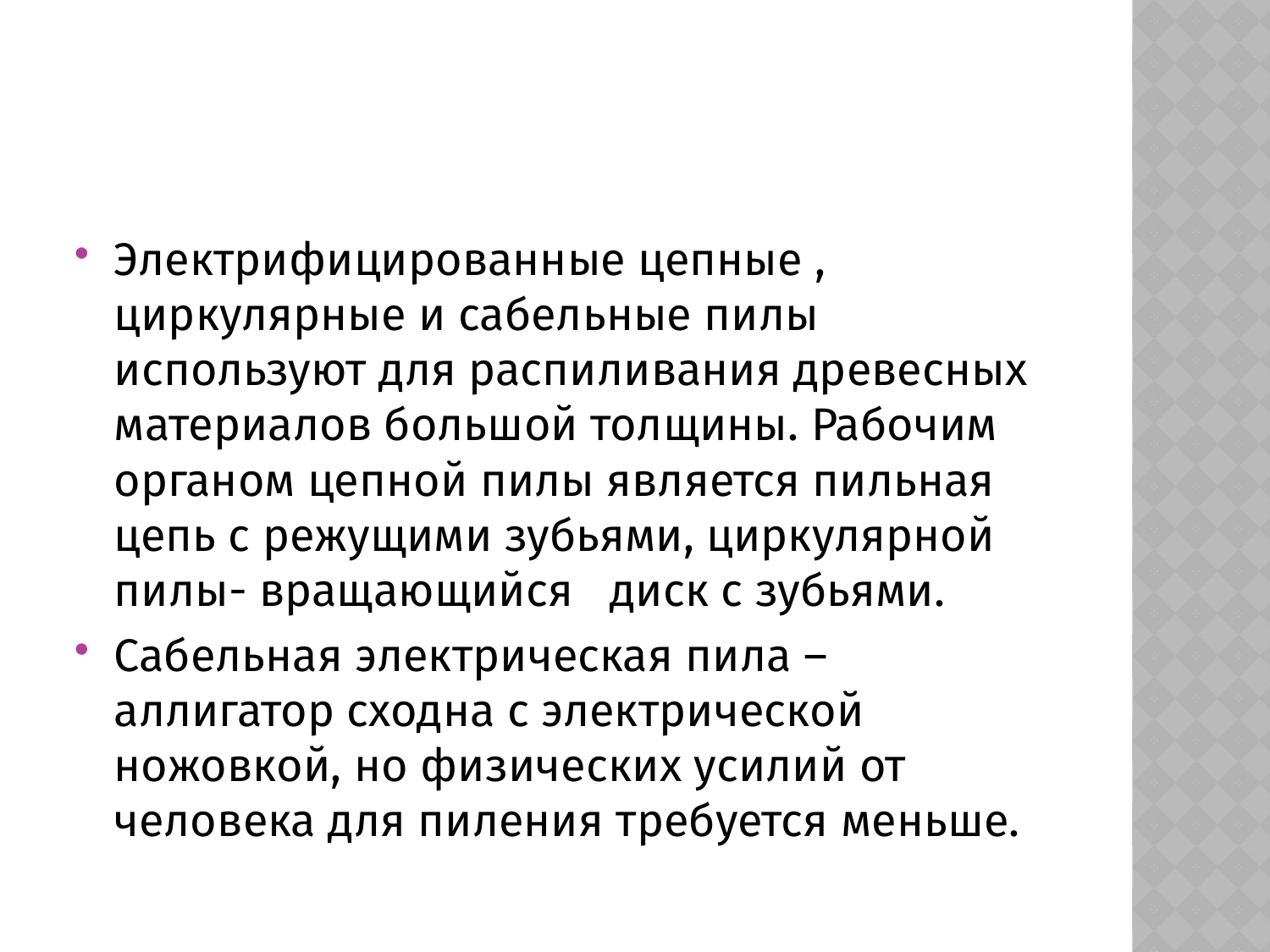

#
Электрифицированные цепные , циркулярные и сабельные пилы используют для распиливания древесных материалов большой толщины. Рабочим органом цепной пилы является пильная цепь с режущими зубьями, циркулярной пилы- вращающийся   диск с зубьями.
Сабельная электрическая пила – аллигатор сходна с электрической ножовкой, но физических усилий от  человека для пиления требуется меньше.